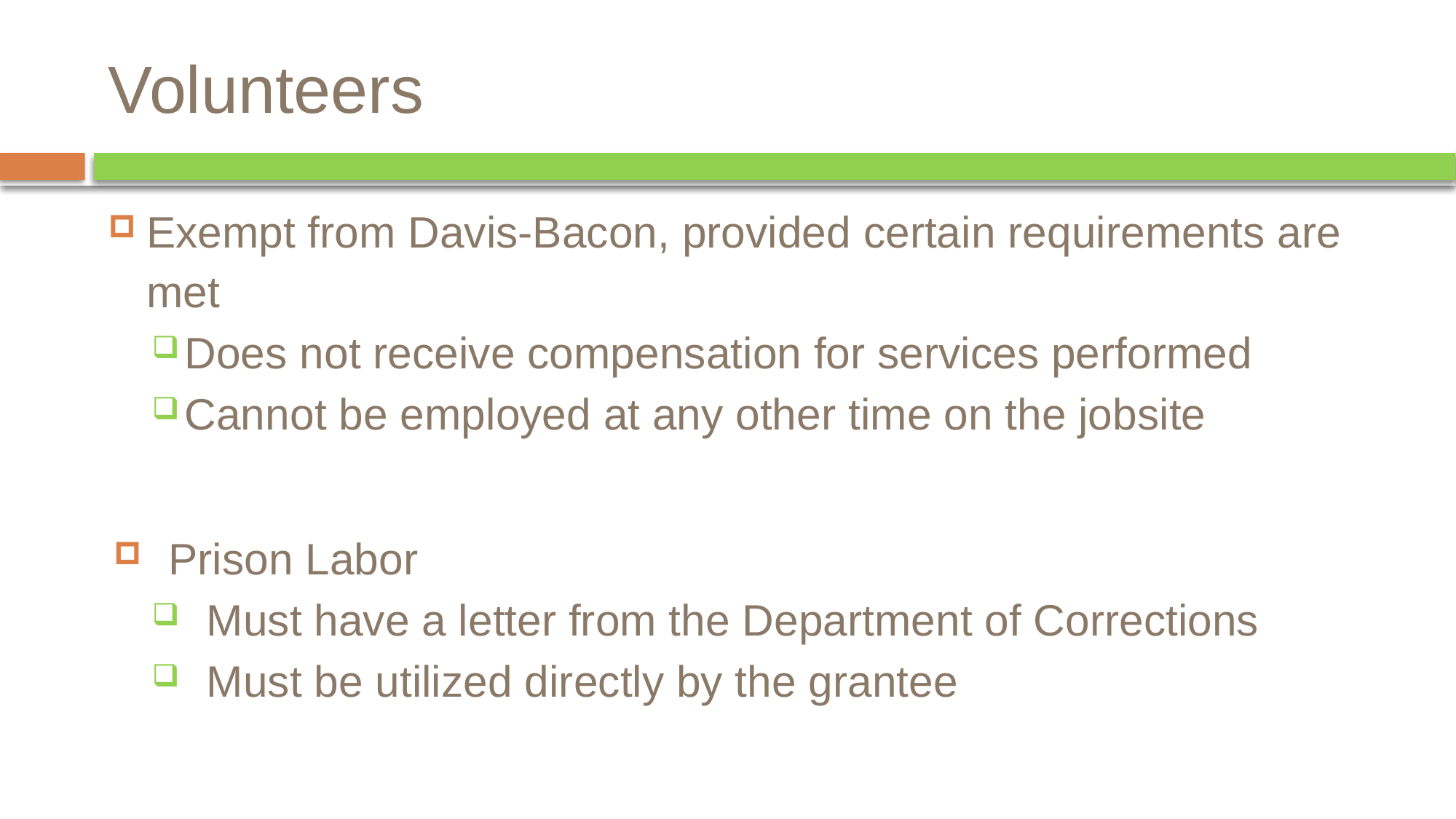

# Volunteers
Exempt from Davis-Bacon, provided certain requirements are met
Does not receive compensation for services performed
Cannot be employed at any other time on the jobsite

Prison Labor
Must have a letter from the Department of Corrections
Must be utilized directly by the grantee